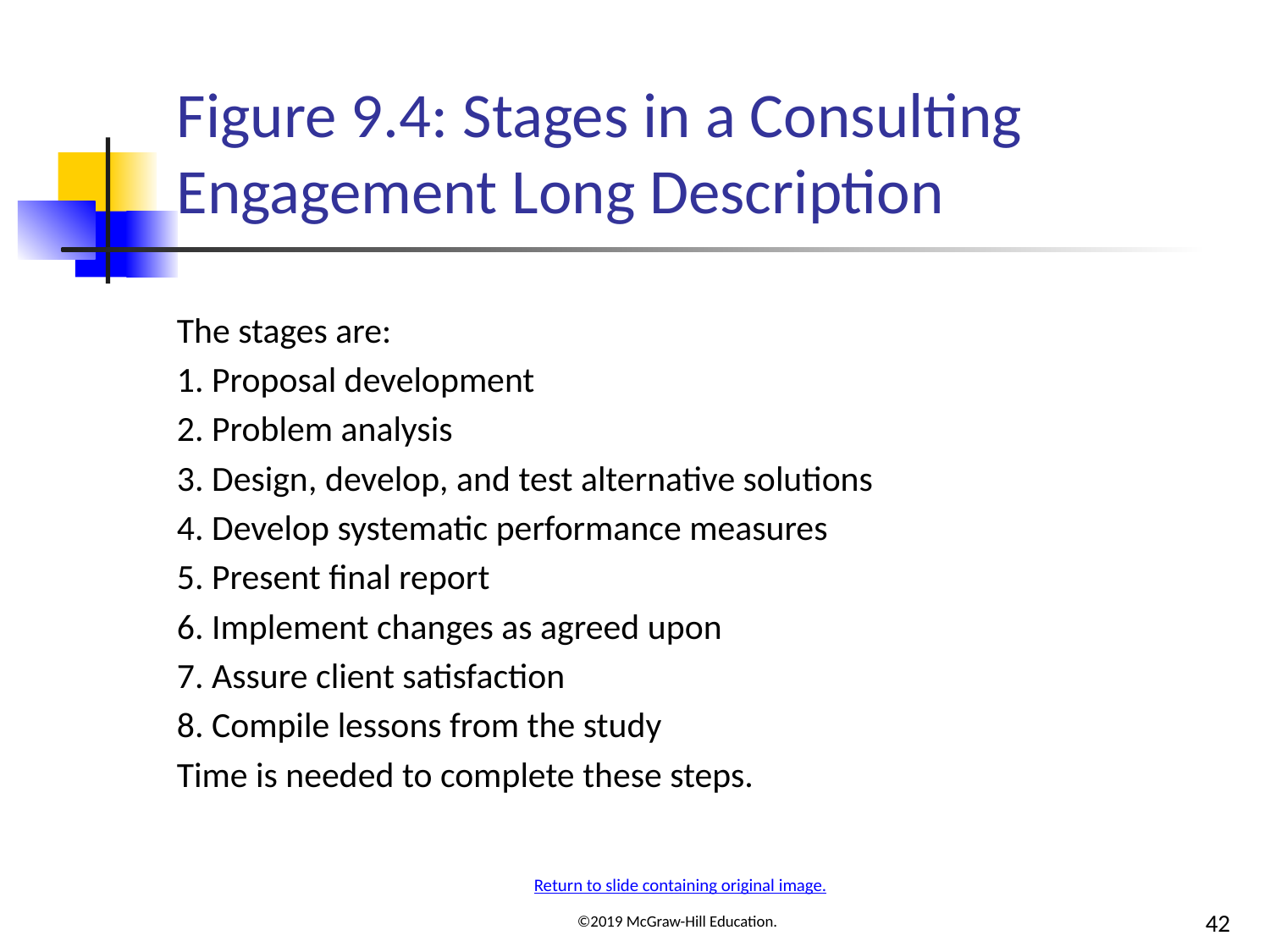

# Figure 9.4: Stages in a Consulting Engagement Long Description
The stages are:
1. Proposal development
2. Problem analysis
3. Design, develop, and test alternative solutions
4. Develop systematic performance measures
5. Present final report
6. Implement changes as agreed upon
7. Assure client satisfaction
8. Compile lessons from the study
Time is needed to complete these steps.
Return to slide containing original image.